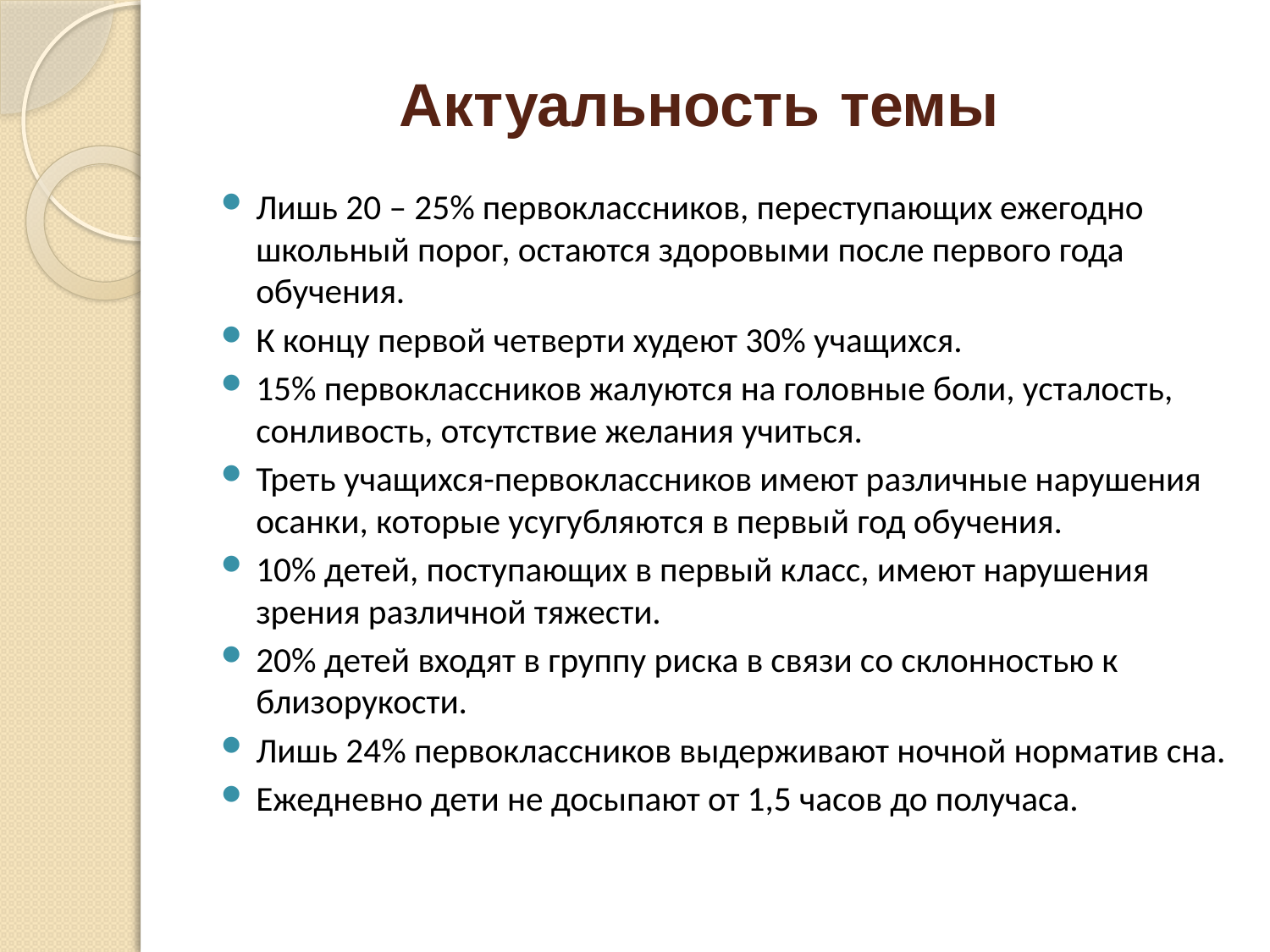

# Актуальность темы
Лишь 20 – 25% первоклассников, переступающих ежегодно школьный порог, остаются здоровыми после первого года обучения.
К концу первой четверти худеют 30% учащихся.
15% первоклассников жалуются на головные боли, усталость, сонливость, отсутствие желания учиться.
Треть учащихся-первоклассников имеют различные нарушения осанки, которые усугубляются в первый год обучения.
10% детей, поступающих в первый класс, имеют нарушения зрения различной тяжести.
20% детей входят в группу риска в связи со склонностью к близорукости.
Лишь 24% первоклассников выдерживают ночной норматив сна.
Ежедневно дети не досыпают от 1,5 часов до получаса.